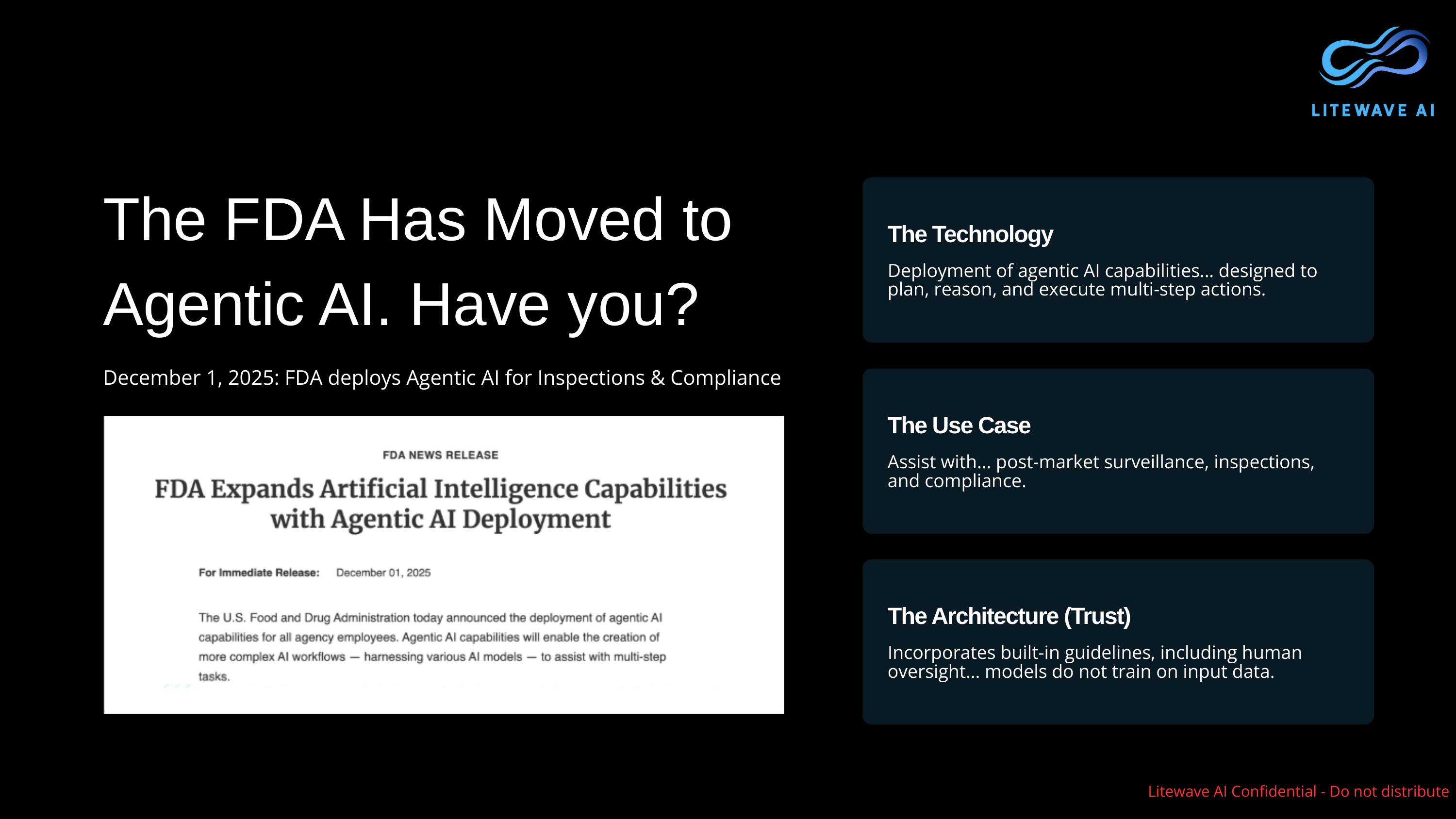

The FDA Has Moved to Agentic AI. Have you?

The Technology
Deployment of agentic AI capabilities... designed to plan, reason, and execute multi-step actions.
December 1, 2025: FDA deploys Agentic AI for Inspections & Compliance

The Use Case
Assist with... post-market surveillance, inspections, and compliance.

The Architecture (Trust)
Incorporates built-in guidelines, including human oversight... models do not train on input data.
Litewave AI Confidential - Do not distribute